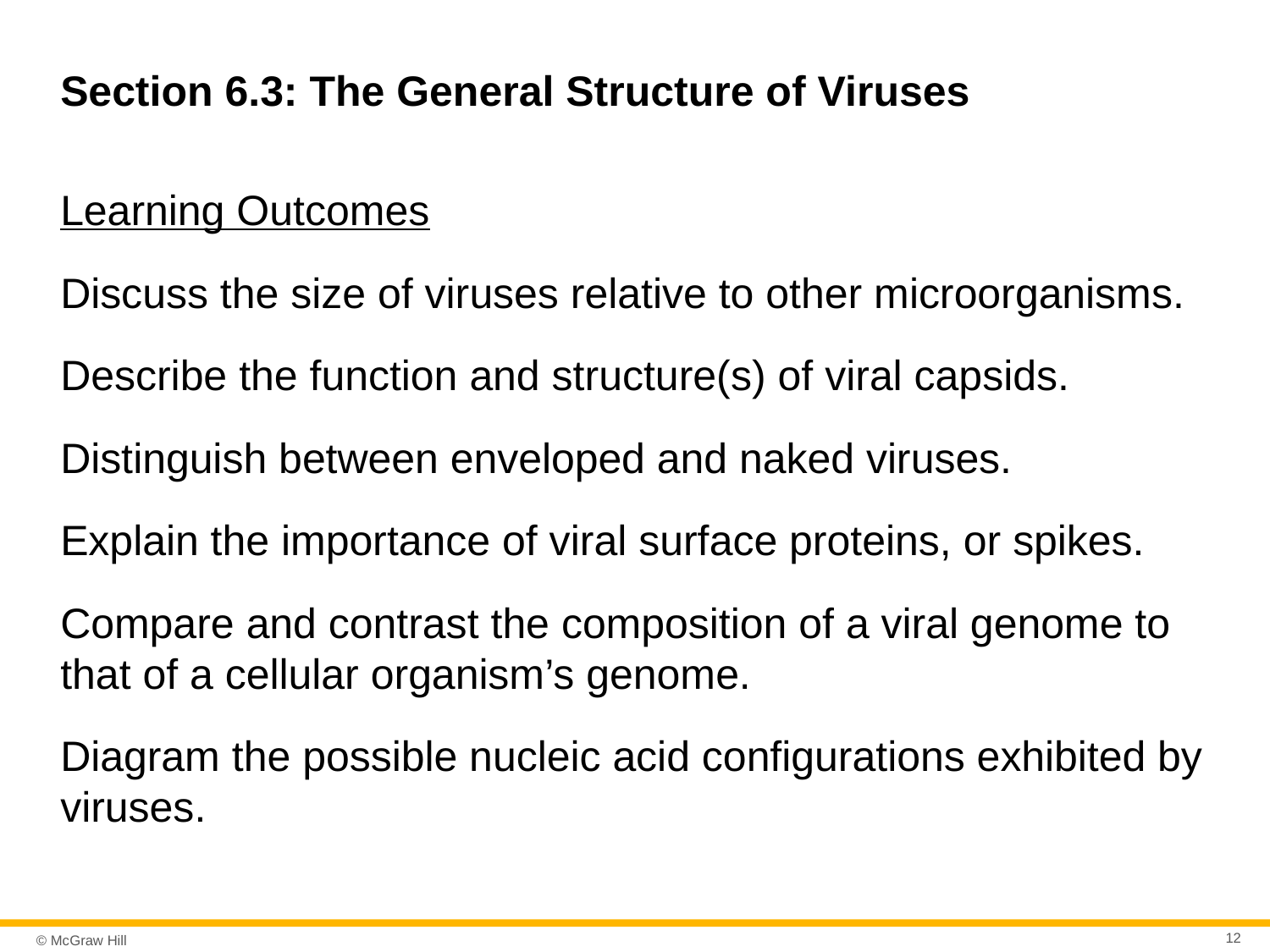

# Section 6.3: The General Structure of Viruses
Learning Outcomes
Discuss the size of viruses relative to other microorganisms.
Describe the function and structure(s) of viral capsids.
Distinguish between enveloped and naked viruses.
Explain the importance of viral surface proteins, or spikes.
Compare and contrast the composition of a viral genome to that of a cellular organism’s genome.
Diagram the possible nucleic acid configurations exhibited by viruses.